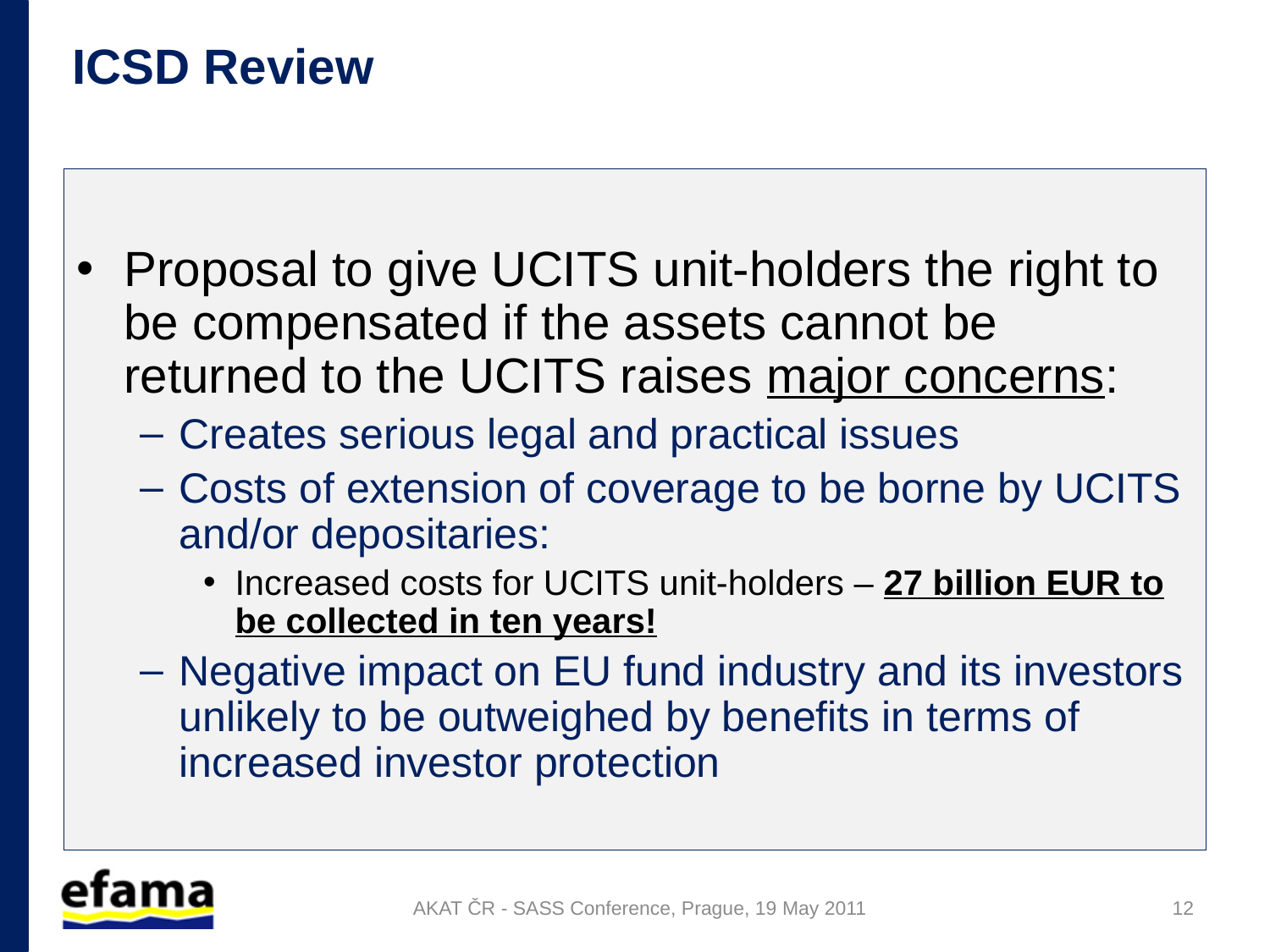

# ICSD Review

Proposal to give UCITS unit-holders the right to be compensated if the assets cannot be returned to the UCITS raises major concerns:
Creates serious legal and practical issues
Costs of extension of coverage to be borne by UCITS and/or depositaries:
Increased costs for UCITS unit-holders – 27 billion EUR to be collected in ten years!
Negative impact on EU fund industry and its investors unlikely to be outweighed by benefits in terms of increased investor protection
AKAT ČR - SASS Conference, Prague, 19 May 2011
12